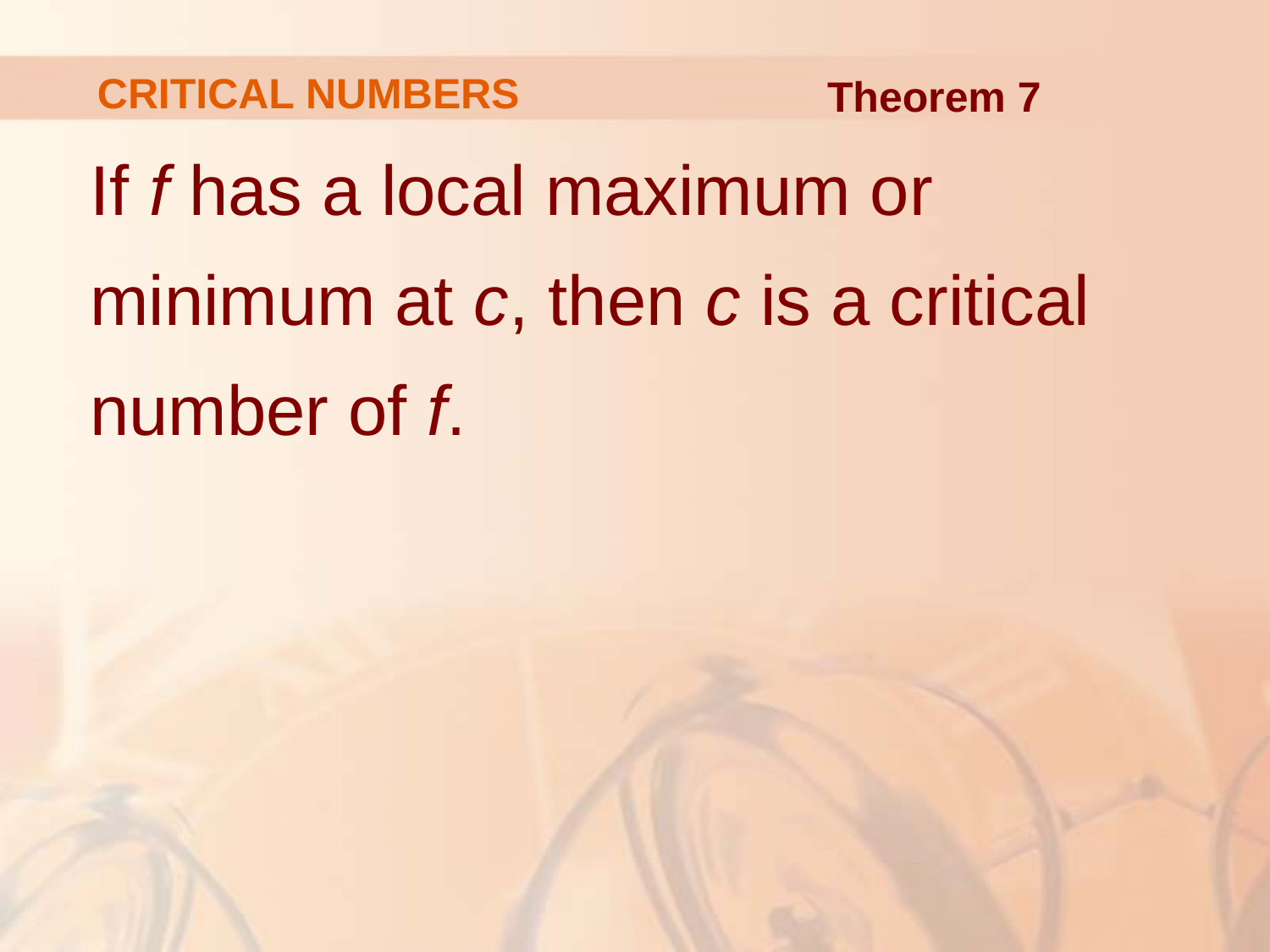

# CRITICAL NUMBERS
Theorem 7
If f has a local maximum or
minimum at c, then c is a critical number of f.